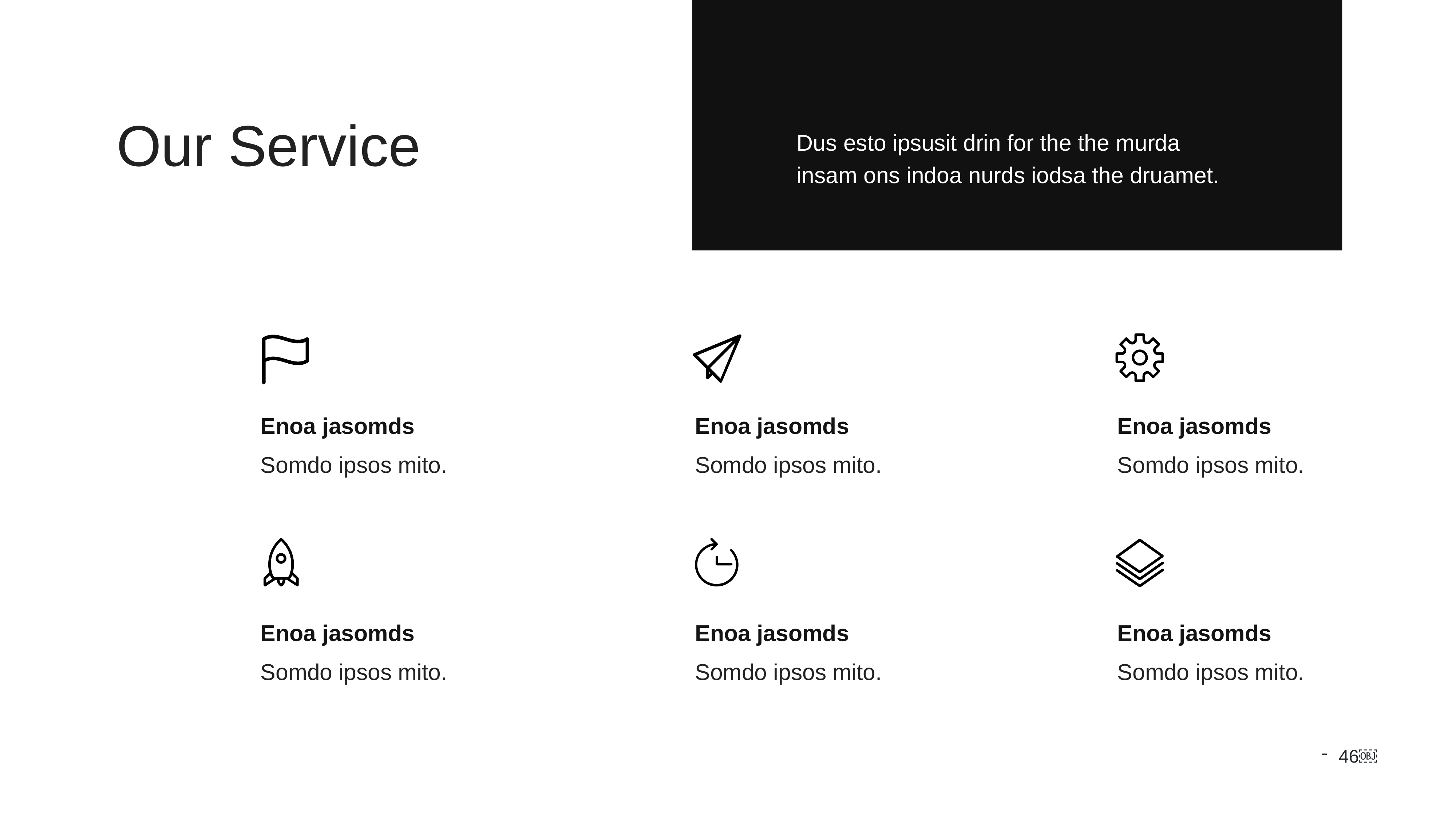

Our Service
Dus esto ipsusit drin for the the murda insam ons indoa nurds iodsa the druamet.

Enoa jasomds
Enoa jasomds
Enoa jasomds
Somdo ipsos mito.
Somdo ipsos mito.
Somdo ipsos mito.

Enoa jasomds
Enoa jasomds
Enoa jasomds
Somdo ipsos mito.
Somdo ipsos mito.
Somdo ipsos mito.